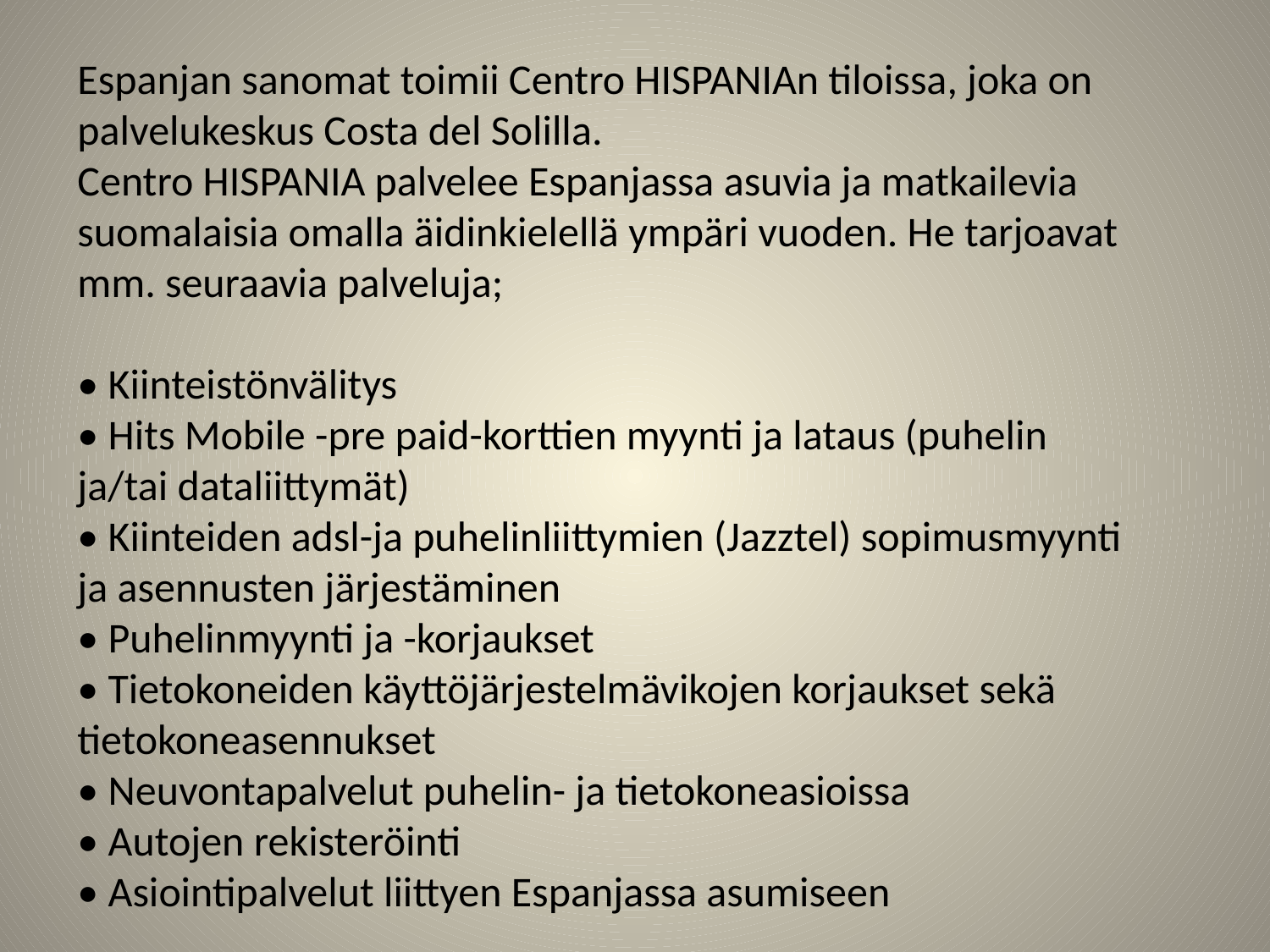

Espanjan sanomat toimii Centro HISPANIAn tiloissa, joka on palvelukeskus Costa del Solilla.
Centro HISPANIA palvelee Espanjassa asuvia ja matkailevia suomalaisia omalla äidinkielellä ympäri vuoden. He tarjoavat mm. seuraavia palveluja;
• Kiinteistönvälitys
• Hits Mobile -pre paid-korttien myynti ja lataus (puhelin ja/tai dataliittymät)
• Kiinteiden adsl-ja puhelinliittymien (Jazztel) sopimusmyynti ja asennusten järjestäminen
• Puhelinmyynti ja -korjaukset
• Tietokoneiden käyttöjärjestelmävikojen korjaukset sekä tietokoneasennukset
• Neuvontapalvelut puhelin- ja tietokoneasioissa
• Autojen rekisteröinti
• Asiointipalvelut liittyen Espanjassa asumiseen